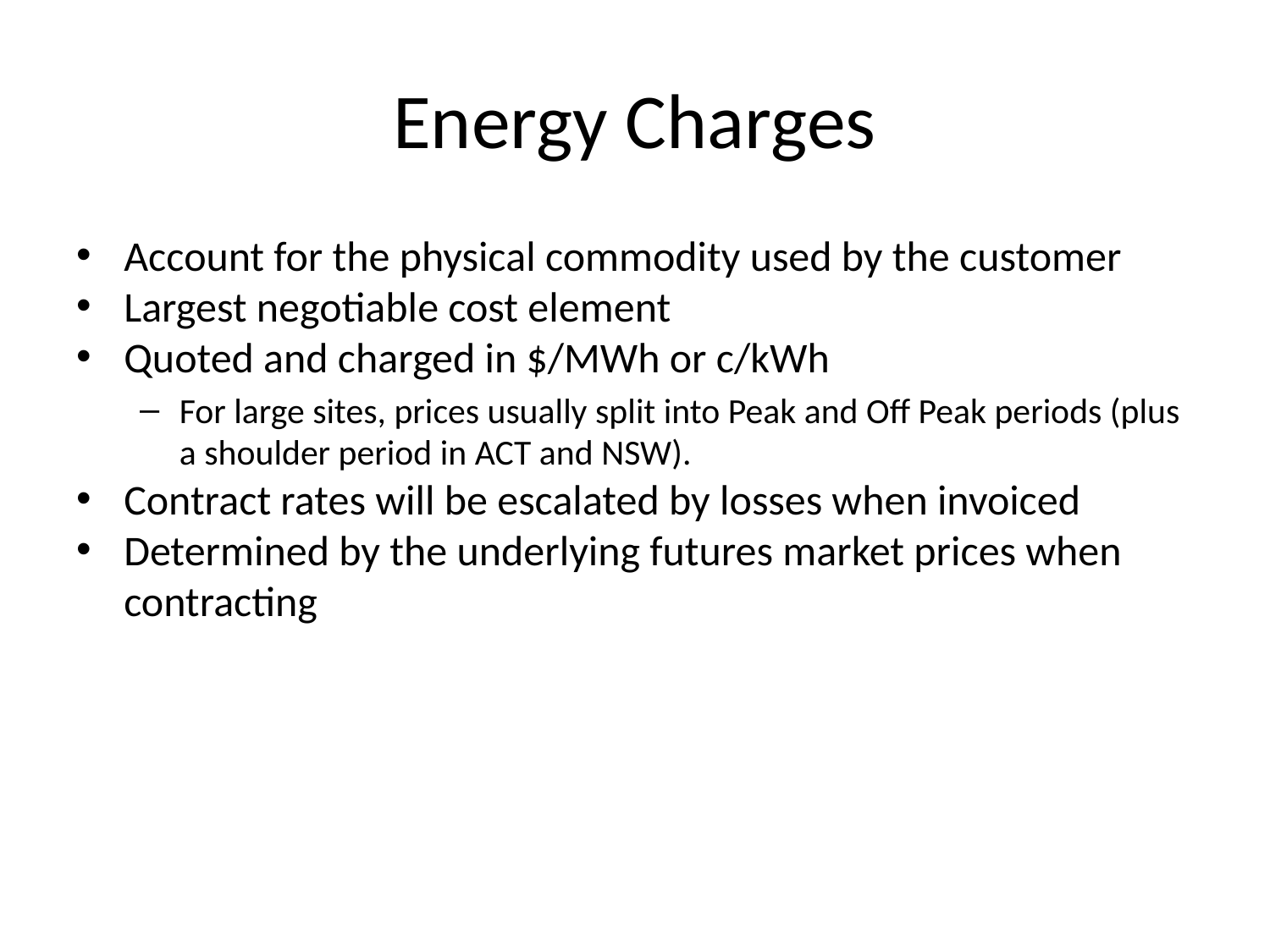

# Energy Charges
Account for the physical commodity used by the customer
Largest negotiable cost element
Quoted and charged in $/MWh or c/kWh
For large sites, prices usually split into Peak and Off Peak periods (plus a shoulder period in ACT and NSW).
Contract rates will be escalated by losses when invoiced
Determined by the underlying futures market prices when contracting